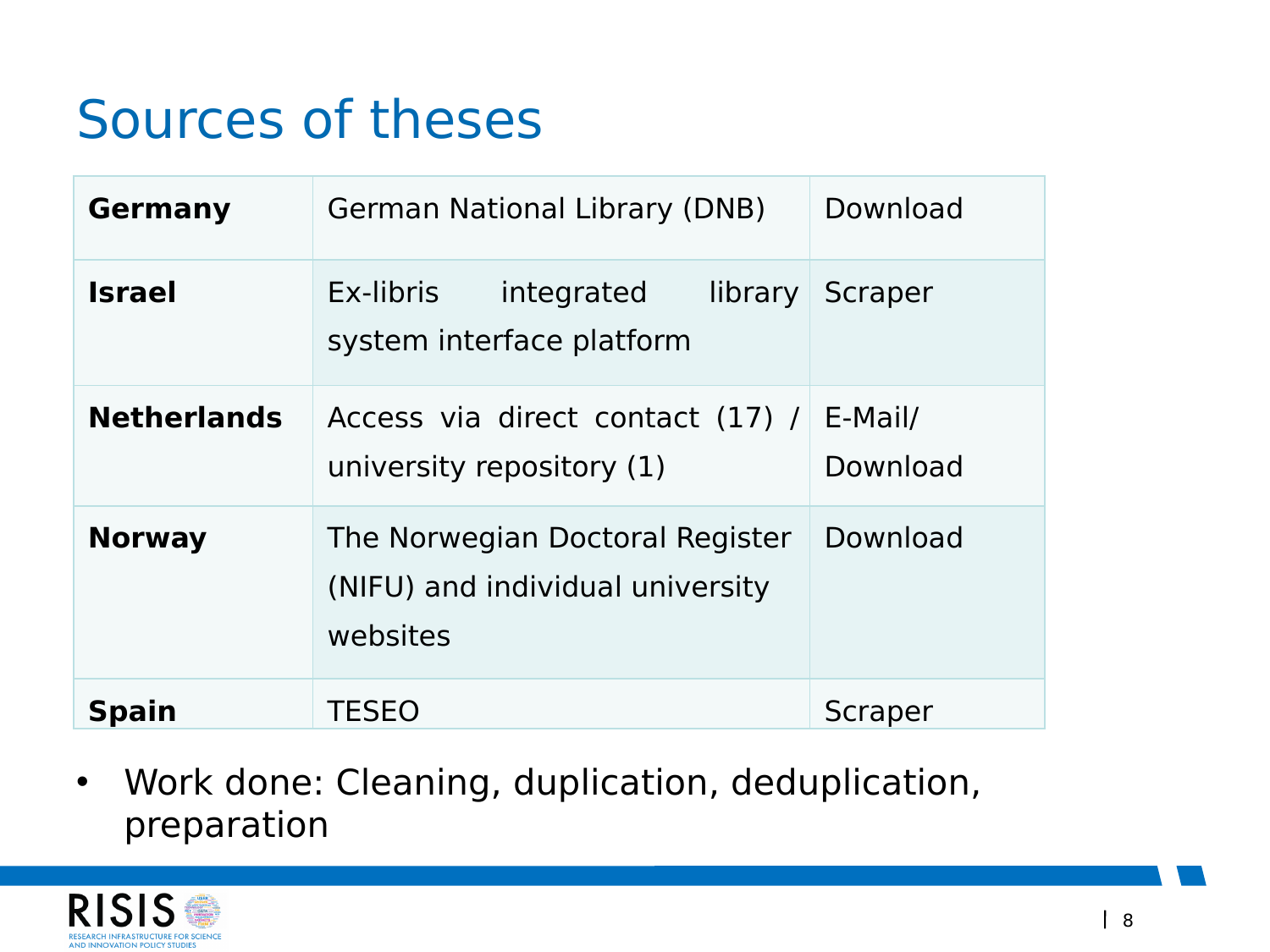

# Sources of theses
| Germany | German National Library (DNB) | Download |
| --- | --- | --- |
| Israel | Ex-libris integrated library system interface platform | Scraper |
| Netherlands | Access via direct contact (17) / university repository (1) | E-Mail/ Download |
| Norway | The Norwegian Doctoral Register (NIFU) and individual university websites | Download |
| Spain | TESEO | Scraper |
Extraction

Work done: Cleaning, duplication, deduplication, preparation